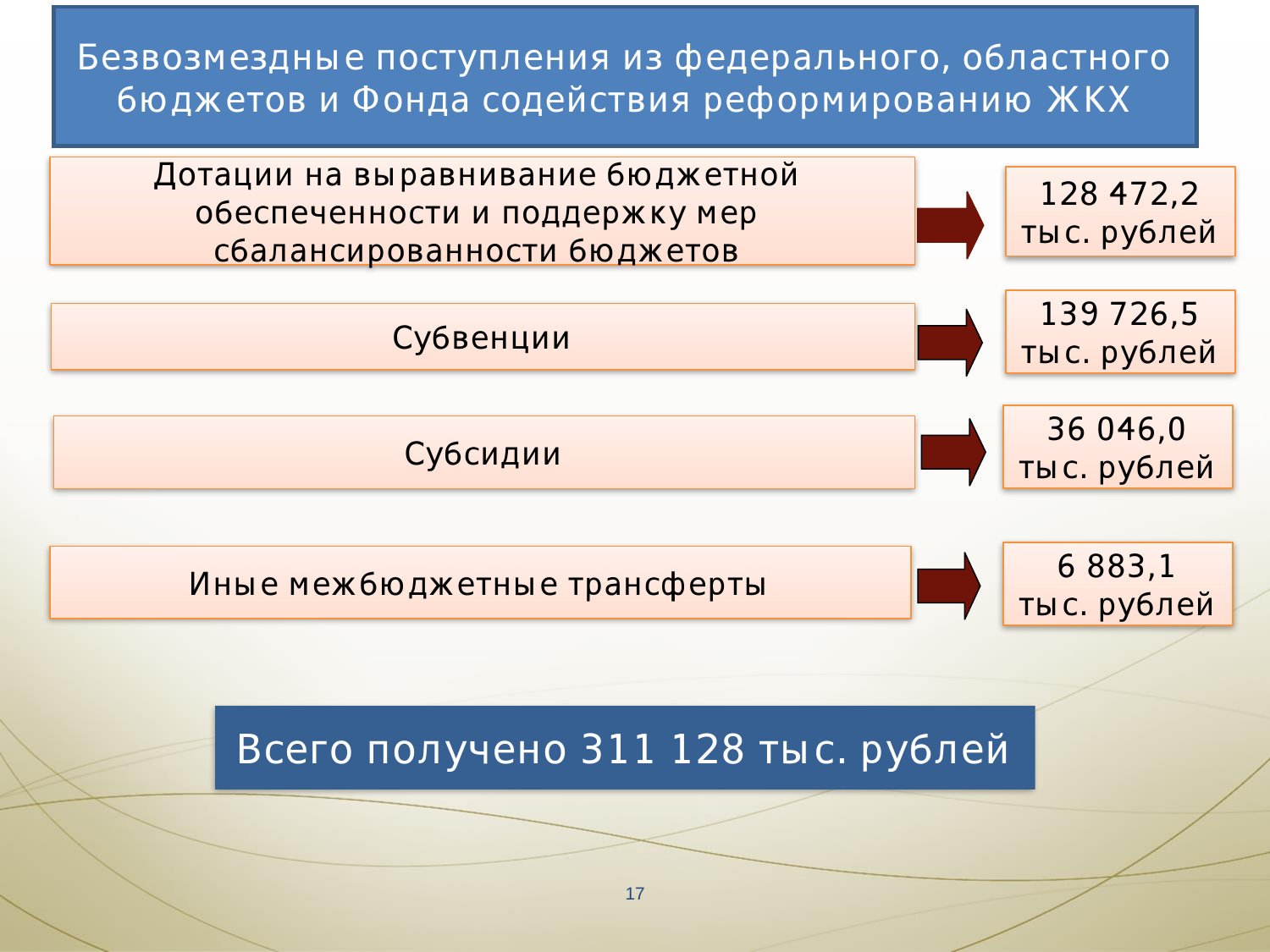

Безвозмездные поступления из федерального, областного бюджетов и Фонда содействия реформированию ЖКХ
Дотации на выравнивание бюджетной
обеспеченности и поддержку мер
сбалансированности бюджетов
128 472,2
тыс. рублей

139 726,5
тыс. рублей
Субвенции

36 046,0
тыс. рублей
Субсидии

6 883,1
тыс. рублей
Иные межбюджетные трансферты

Всего получено 311 128 тыс. рублей
17